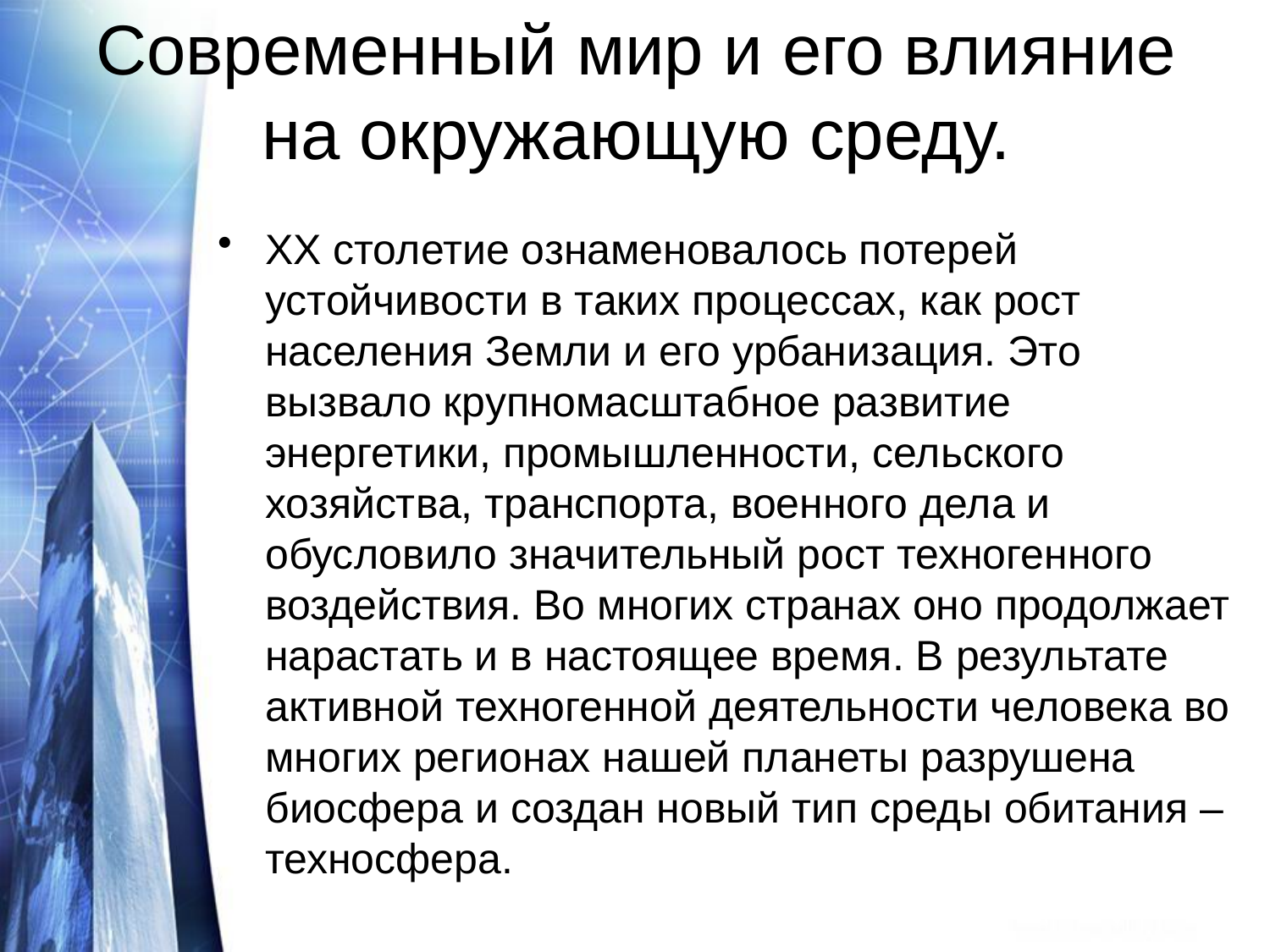

# Современный мир и его влияние на окружающую среду.
XX столетие ознаменовалось потерей устойчивости в таких процессах, как рост населения Земли и его урбанизация. Это вызвало крупномасштабное развитие энергетики, промышленности, сельского хозяйства, транспорта, военного дела и обусловило значительный рост техногенного воздействия. Во многих странах оно продолжает нарастать и в настоящее время. В результате активной техногенной деятельности человека во многих регионах нашей планеты разрушена биосфера и создан новый тип среды обитания – техносфера.